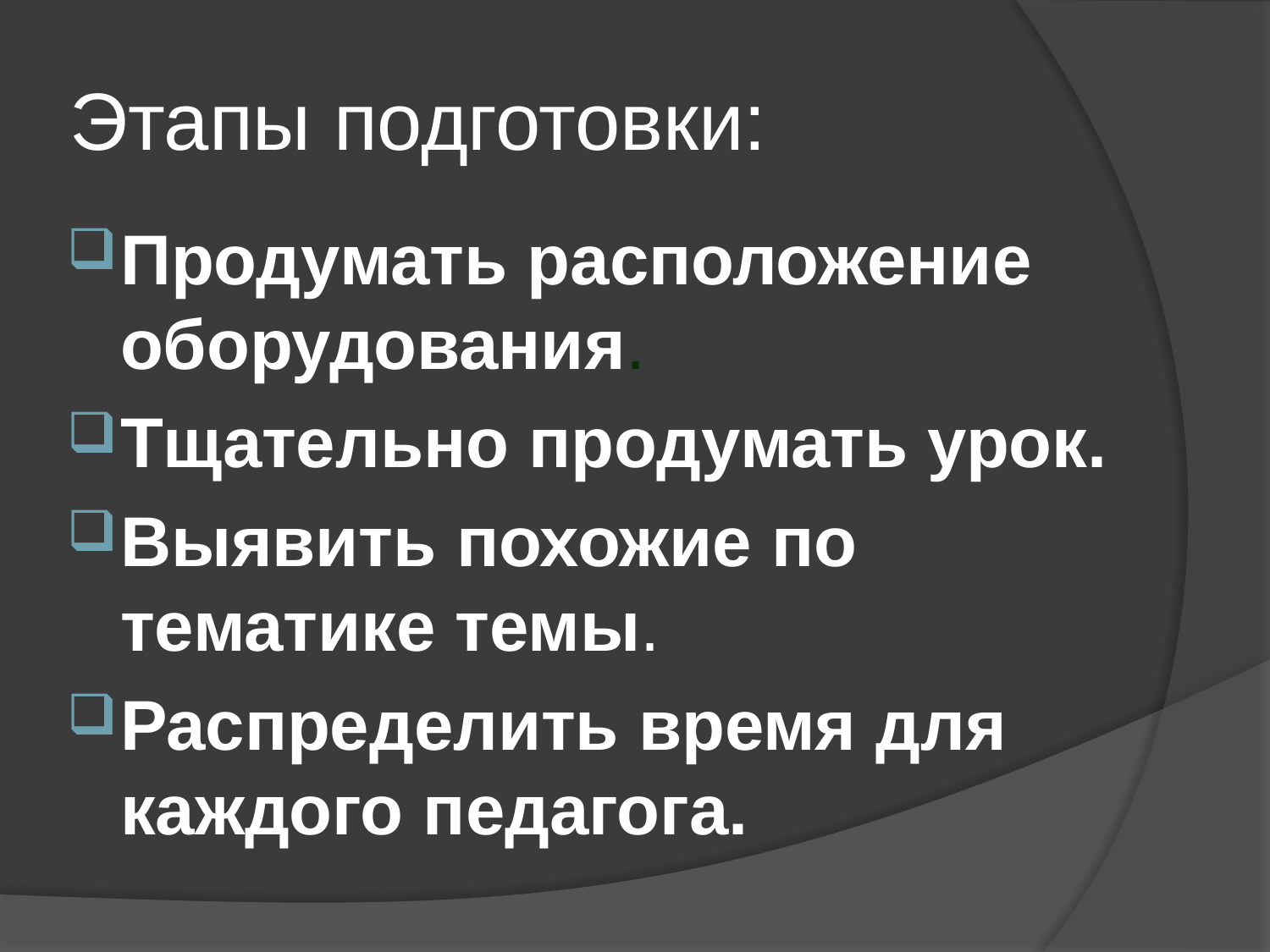

# Этапы подготовки:
Продумать расположение оборудования.
Тщательно продумать урок.
Выявить похожие по тематике темы.
Распределить время для каждого педагога.